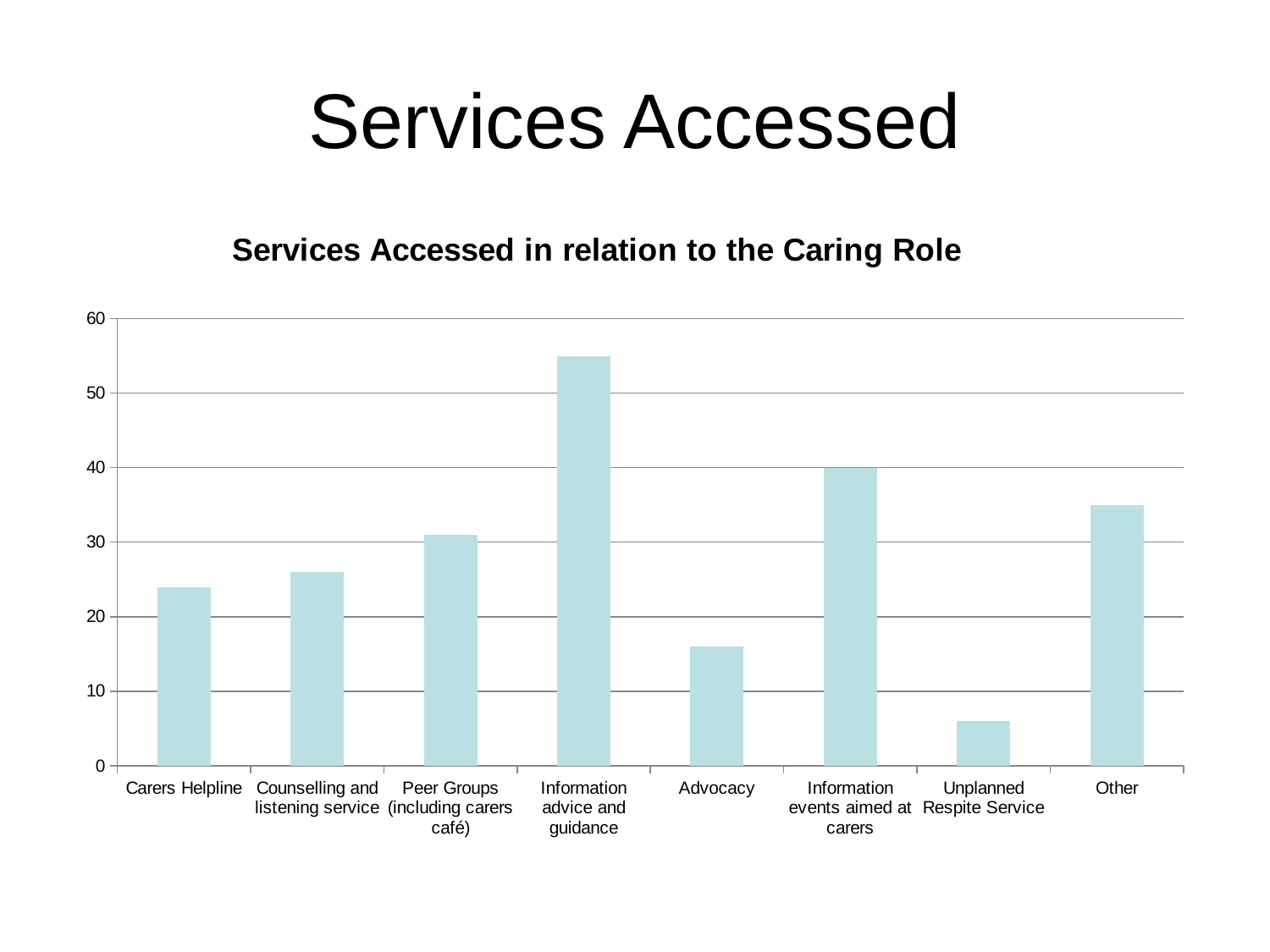

# Services Accessed

### Chart: Services Accessed in relation to the Caring Role

| Category | Number of Respondents |
|---|---|
| Carers Helpline | 24.0 |
| Counselling and listening service | 26.0 |
| Peer Groups (including carers café) | 31.0 |
| Information advice and guidance | 55.0 |
| Advocacy | 16.0 |
| Information events aimed at carers | 40.0 |
| Unplanned Respite Service | 6.0 |
| Other | 35.0 |